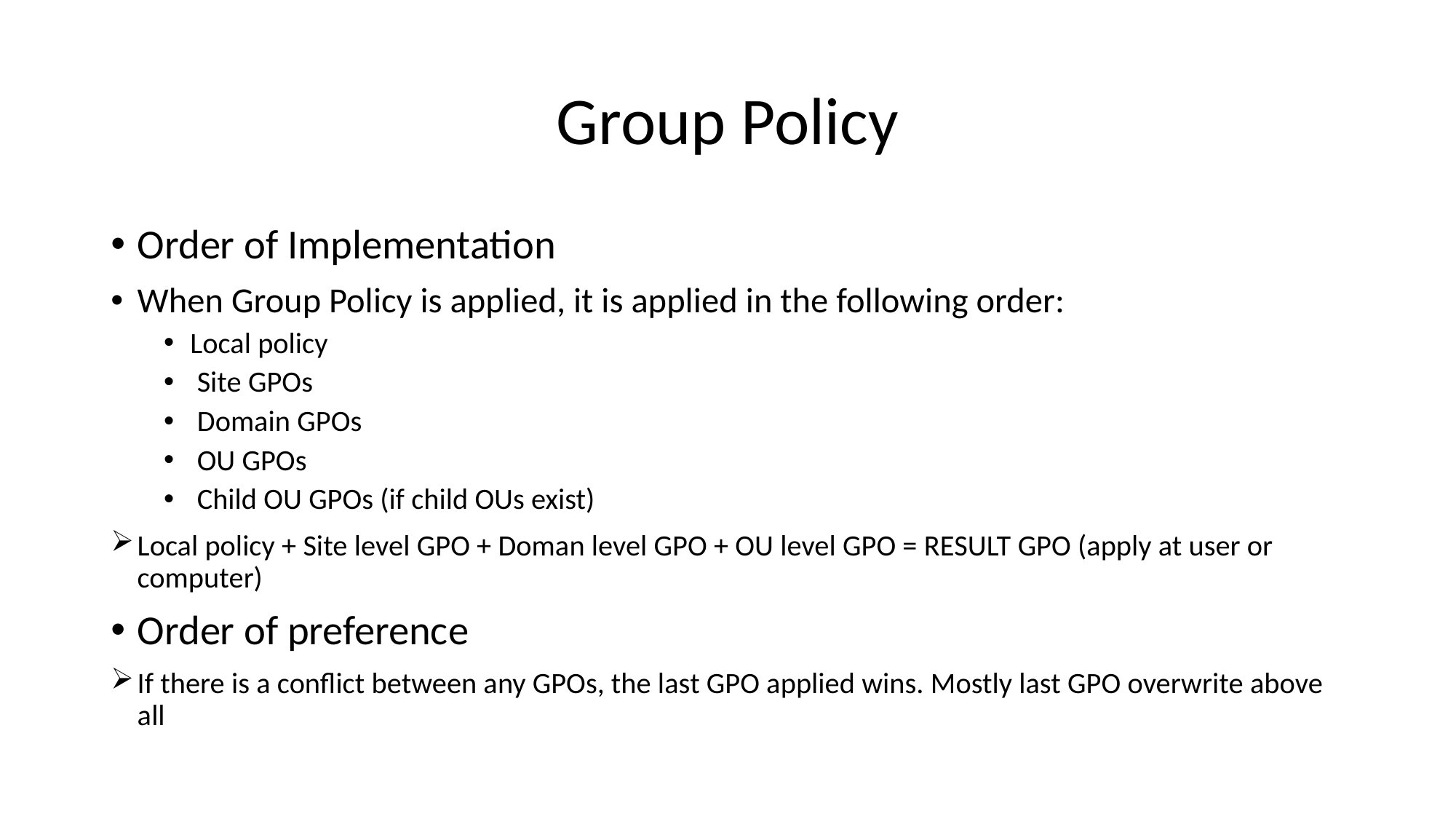

# Group Policy
Order of Implementation
When Group Policy is applied, it is applied in the following order:
Local policy
 Site GPOs
 Domain GPOs
 OU GPOs
 Child OU GPOs (if child OUs exist)
Local policy + Site level GPO + Doman level GPO + OU level GPO = RESULT GPO (apply at user or computer)
Order of preference
If there is a conflict between any GPOs, the last GPO applied wins. Mostly last GPO overwrite above all